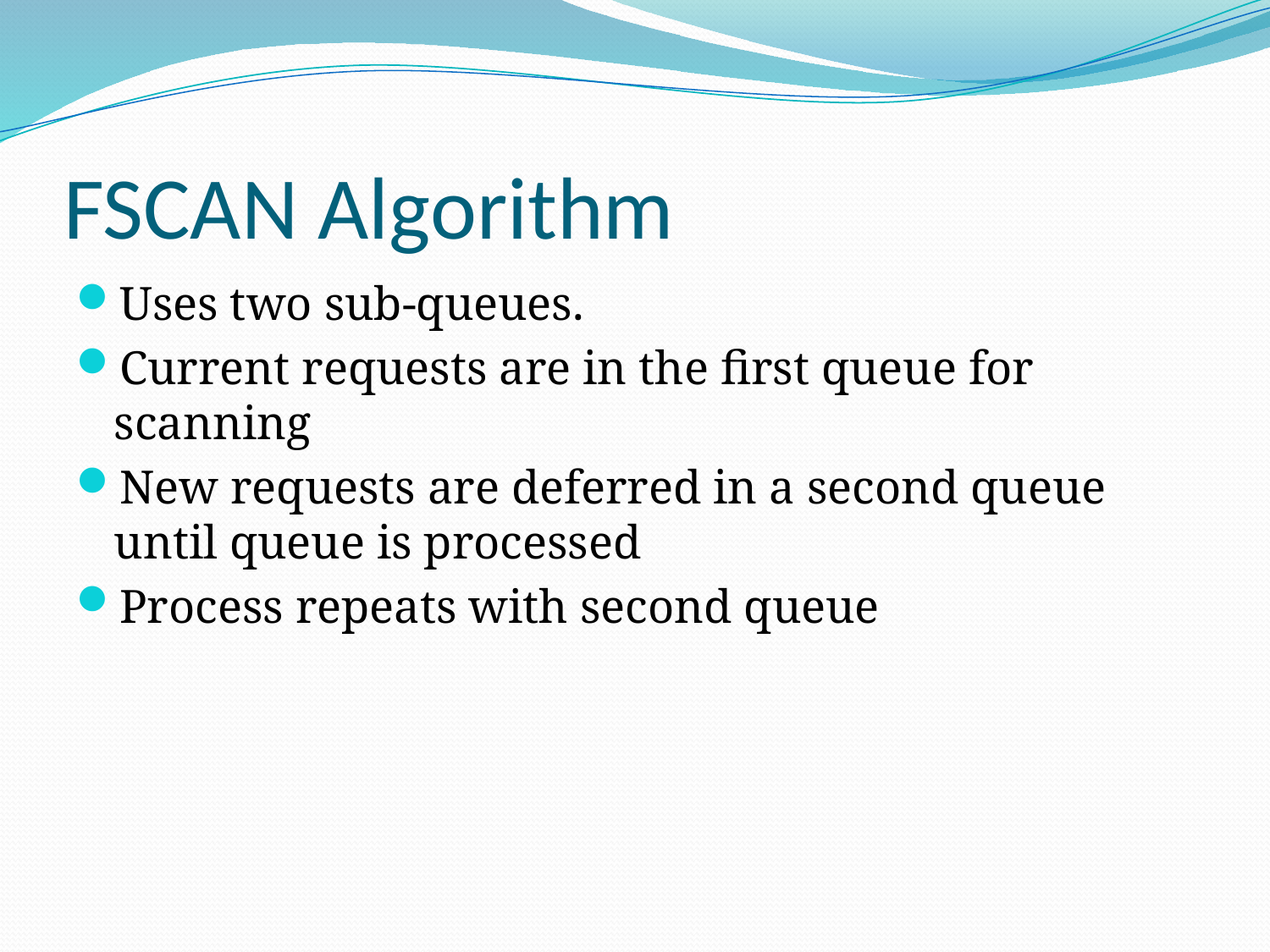

# FSCAN Algorithm
Uses two sub-queues.
Current requests are in the first queue for scanning
New requests are deferred in a second queue until queue is processed
Process repeats with second queue